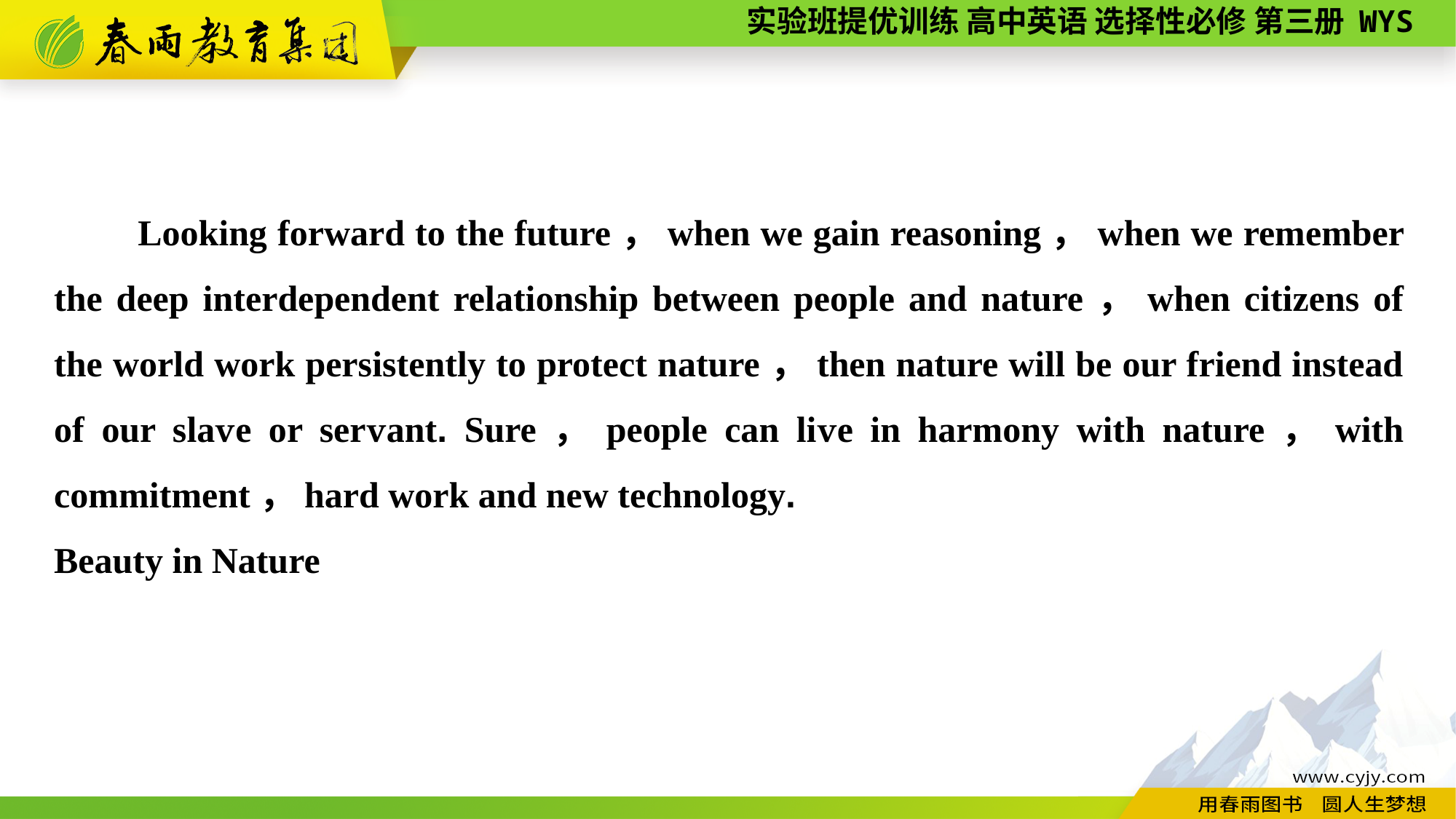

Looking forward to the future，when we gain reasoning，when we remember the deep interdependent relationship between people and nature，when citizens of the world work persistently to protect nature，then nature will be our friend instead of our slave or servant. Sure，people can live in harmony with nature，with commitment，hard work and new technology.
Beauty in Nature